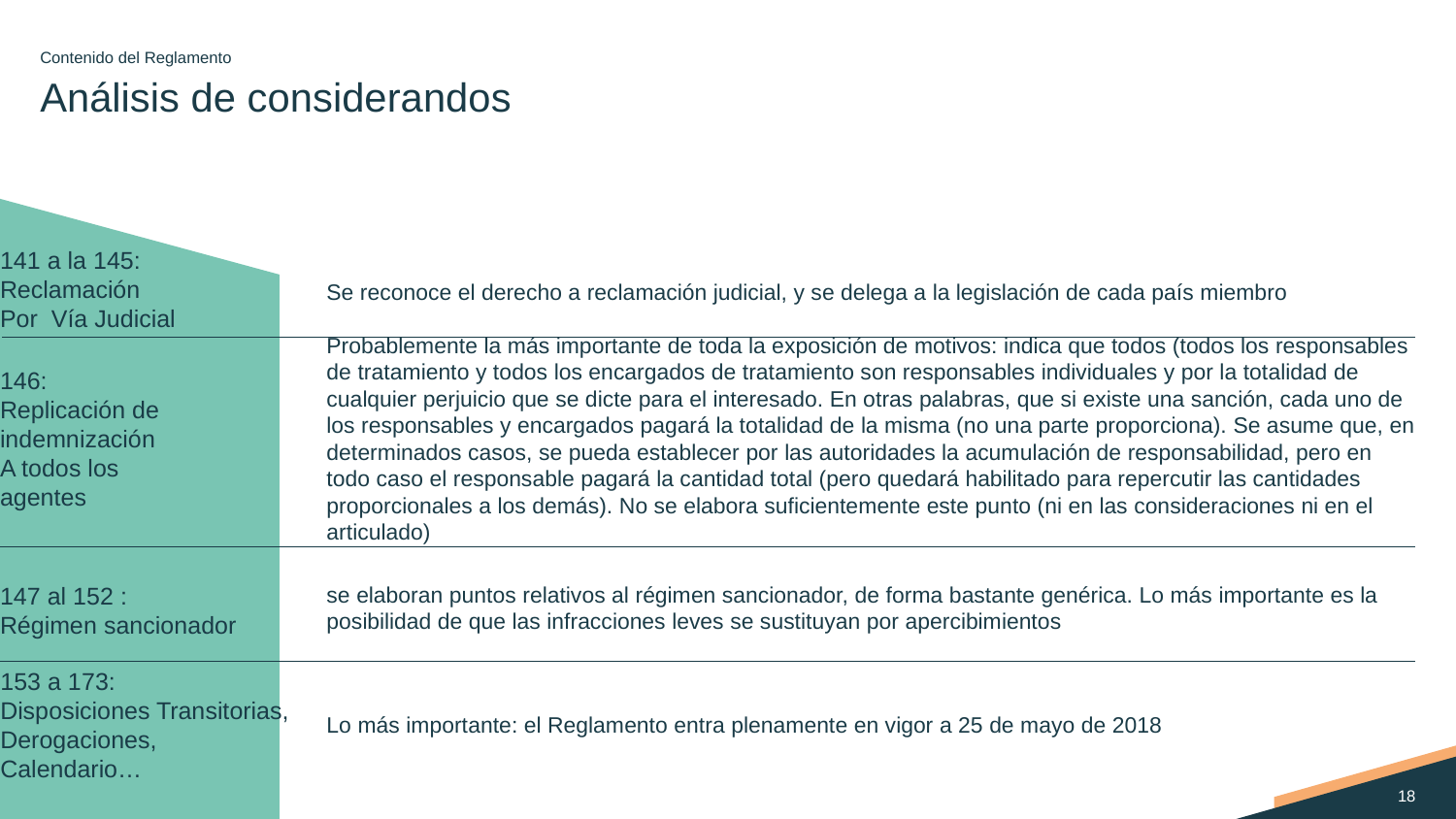

Contenido del Reglamento

# Análisis de considerandos

141 a la 145:
Reclamación
Por  Vía Judicial
Se reconoce el derecho a reclamación judicial, y se delega a la legislación de cada país miembro
146:
Replicación de
indemnización
A todos los
agentes
Probablemente la más importante de toda la exposición de motivos: indica que todos (todos los responsables de tratamiento y todos los encargados de tratamiento son responsables individuales y por la totalidad de cualquier perjuicio que se dicte para el interesado. En otras palabras, que si existe una sanción, cada uno de los responsables y encargados pagará la totalidad de la misma (no una parte proporciona). Se asume que, en determinados casos, se pueda establecer por las autoridades la acumulación de responsabilidad, pero en todo caso el responsable pagará la cantidad total (pero quedará habilitado para repercutir las cantidades proporcionales a los demás). No se elabora suficientemente este punto (ni en las consideraciones ni en el articulado)
se elaboran puntos relativos al régimen sancionador, de forma bastante genérica. Lo más importante es la posibilidad de que las infracciones leves se sustituyan por apercibimientos
147 al 152 :
Régimen sancionador
153 a 173:
Disposiciones Transitorias,
Derogaciones,
Calendario…
Lo más importante: el Reglamento entra plenamente en vigor a 25 de mayo de 2018